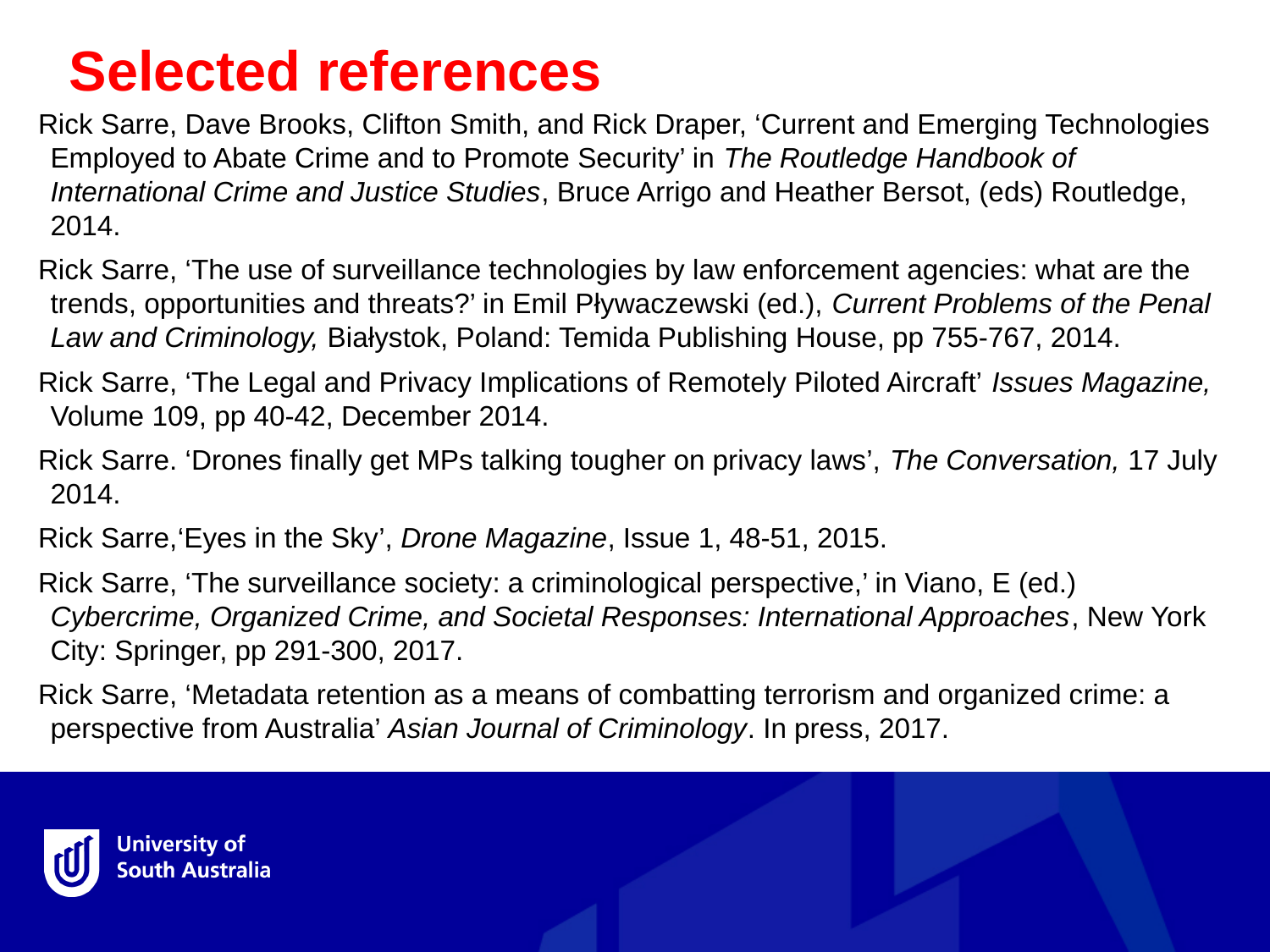

Selected references
Rick Sarre, Dave Brooks, Clifton Smith, and Rick Draper, ‘Current and Emerging Technologies Employed to Abate Crime and to Promote Security’ in The Routledge Handbook of International Crime and Justice Studies, Bruce Arrigo and Heather Bersot, (eds) Routledge, 2014.
Rick Sarre, ‘The use of surveillance technologies by law enforcement agencies: what are the trends, opportunities and threats?’ in Emil Pływaczewski (ed.), Current Problems of the Penal Law and Criminology, Białystok, Poland: Temida Publishing House, pp 755-767, 2014.
Rick Sarre, ‘The Legal and Privacy Implications of Remotely Piloted Aircraft’ Issues Magazine, Volume 109, pp 40-42, December 2014.
Rick Sarre. ‘Drones finally get MPs talking tougher on privacy laws’, The Conversation, 17 July 2014.
Rick Sarre,‘Eyes in the Sky’, Drone Magazine, Issue 1, 48-51, 2015.
Rick Sarre, ‘The surveillance society: a criminological perspective,’ in Viano, E (ed.) Cybercrime, Organized Crime, and Societal Responses: International Approaches, New York City: Springer, pp 291-300, 2017.
Rick Sarre, ‘Metadata retention as a means of combatting terrorism and organized crime: a perspective from Australia’ Asian Journal of Criminology. In press, 2017.